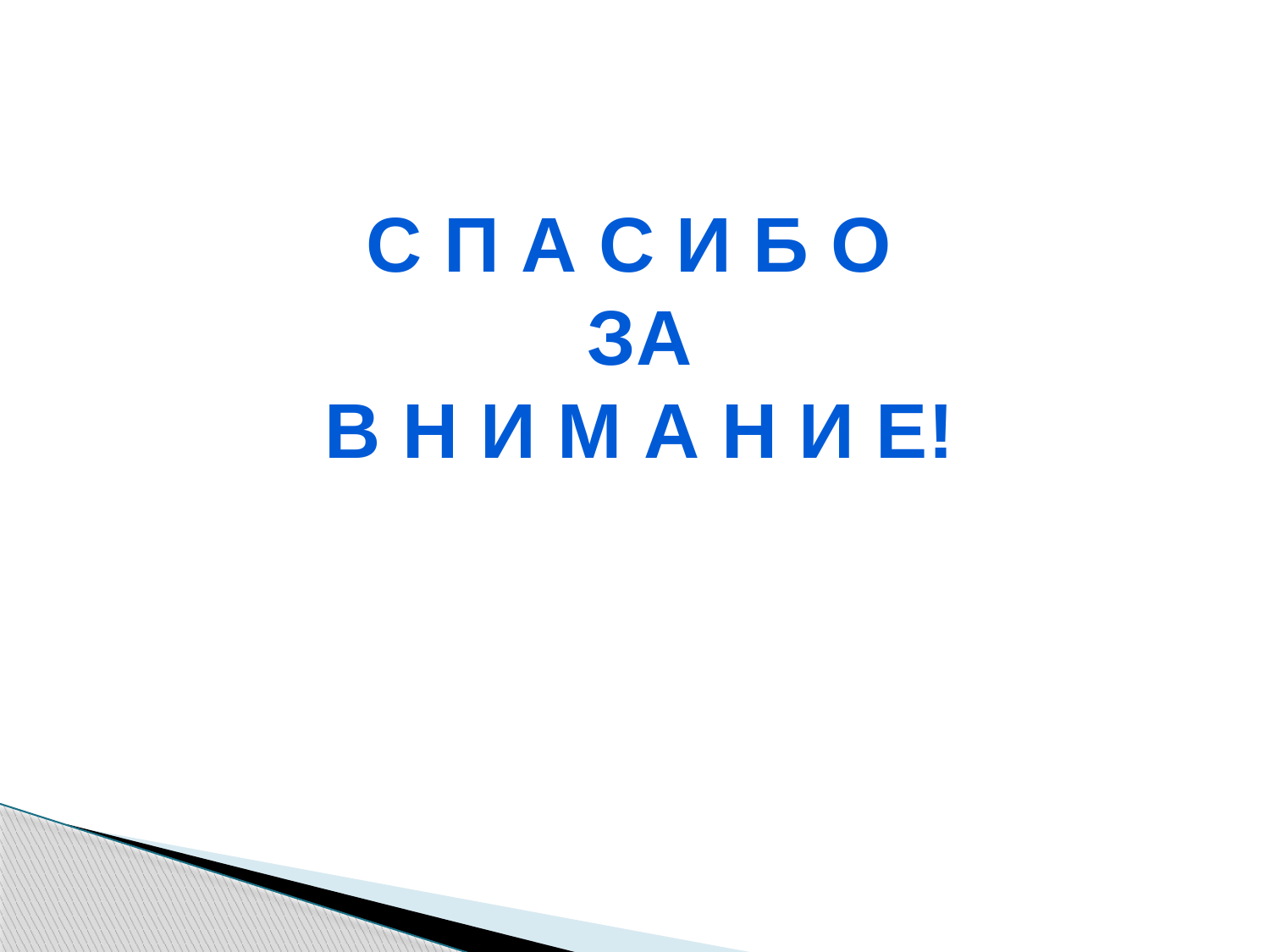

С п а с и б о
За
В н и м а н и е!